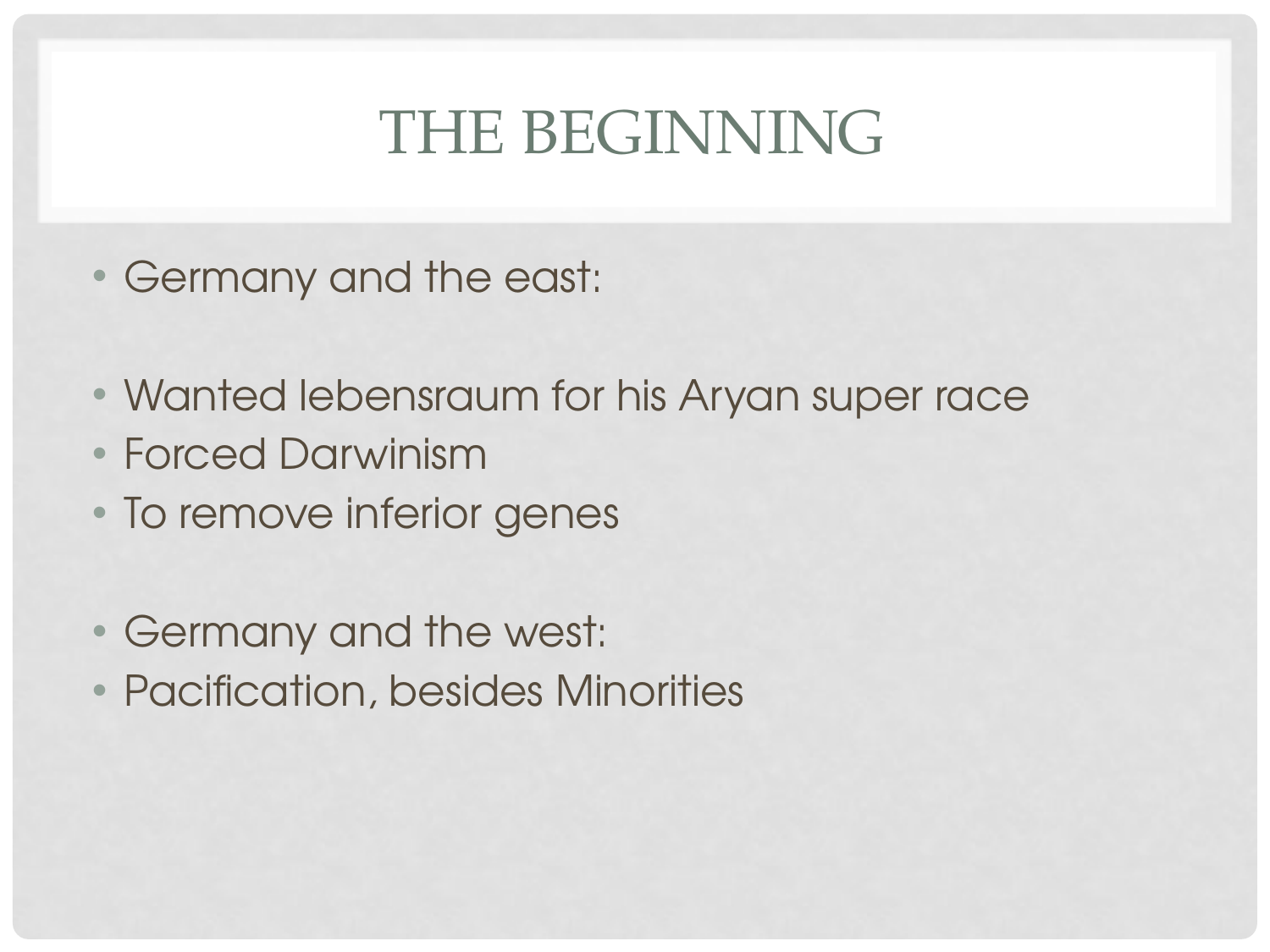

# THE BEGINNING
Germany and the east:

Wanted lebensraum for his Aryan super race
Forced Darwinism
To remove inferior genes

Germany and the west:
Pacification, besides Minorities